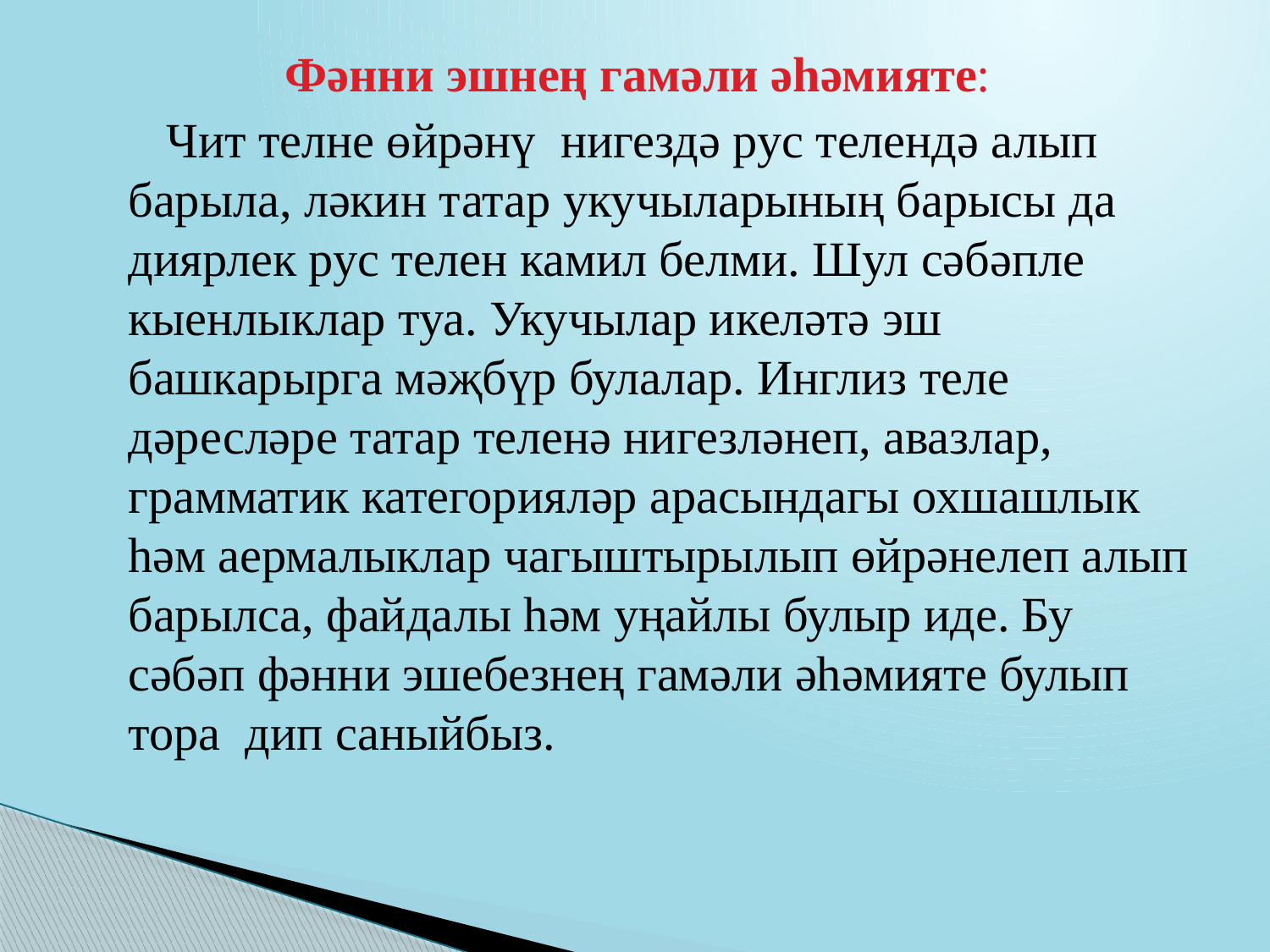

Фәнни эшнең гамәли әһәмияте:
      Чит телне өйрәнү  нигездә рус телендә алып барыла, ләкин татар укучыларының барысы да диярлек рус телен камил белми. Шул сәбәпле кыенлыклар туа. Укучылар икеләтә эш башкарырга мәҗбүр булалар. Инглиз теле дәресләре татар теленә нигезләнеп, авазлар, грамматик категорияләр арасындагы охшашлык һәм аермалыклар чагыштырылып өйрәнелеп алып барылса, файдалы һәм уңайлы булыр иде. Бу сәбәп фәнни эшебезнең гамәли әһәмияте булып тора  дип саныйбыз.